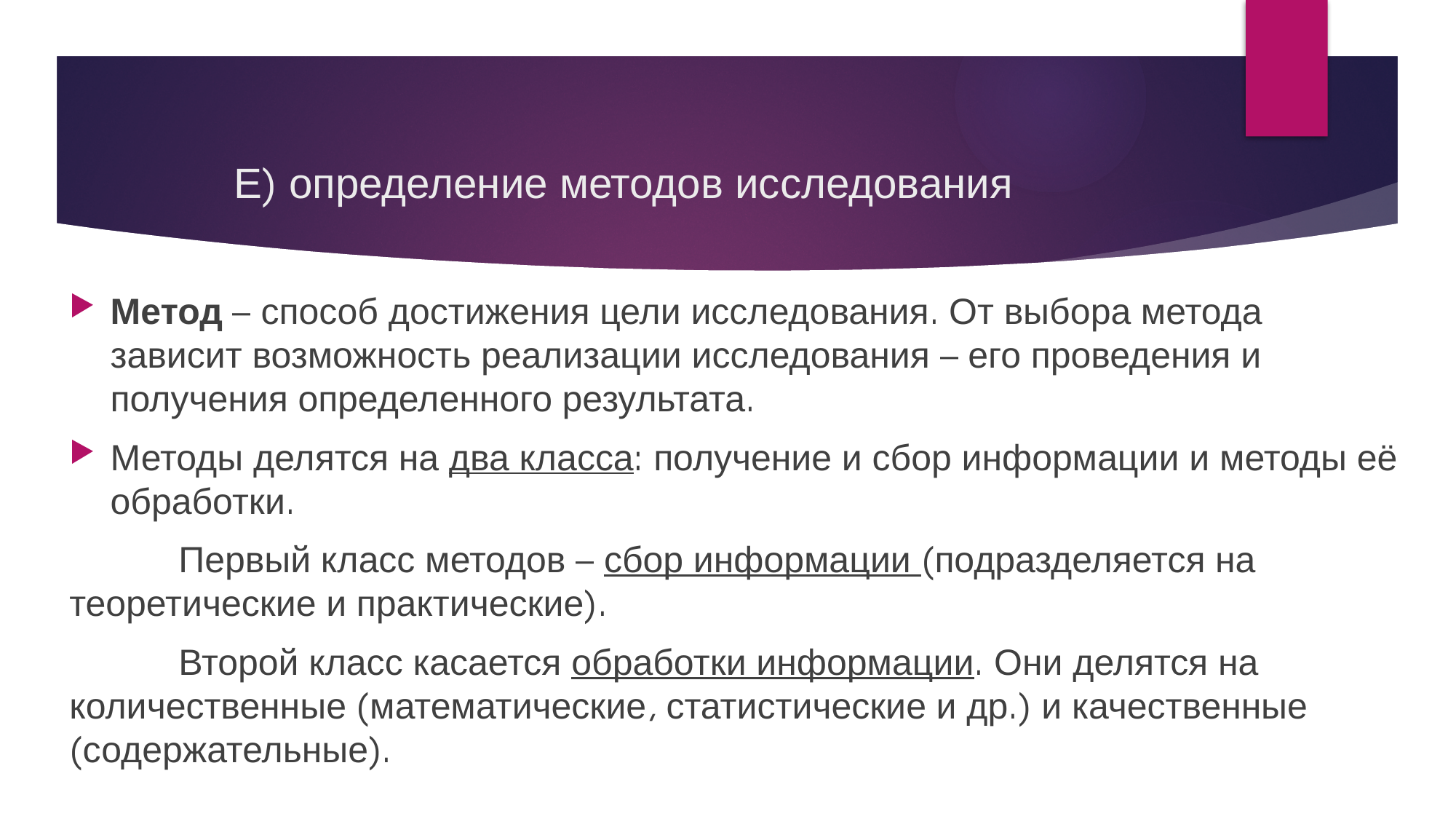

# Е) определение методов исследования
Метод – способ достижения цели исследования. От выбора метода зависит возможность реализации исследования – его проведения и получения определенного результата.
Методы делятся на два класса: получение и сбор информации и методы её обработки.
	Первый класс методов – сбор информации (подразделяется на теоретические и практические).
	Второй класс касается обработки информации. Они делятся на количественные (математические, статистические и др.) и качественные (содержательные).